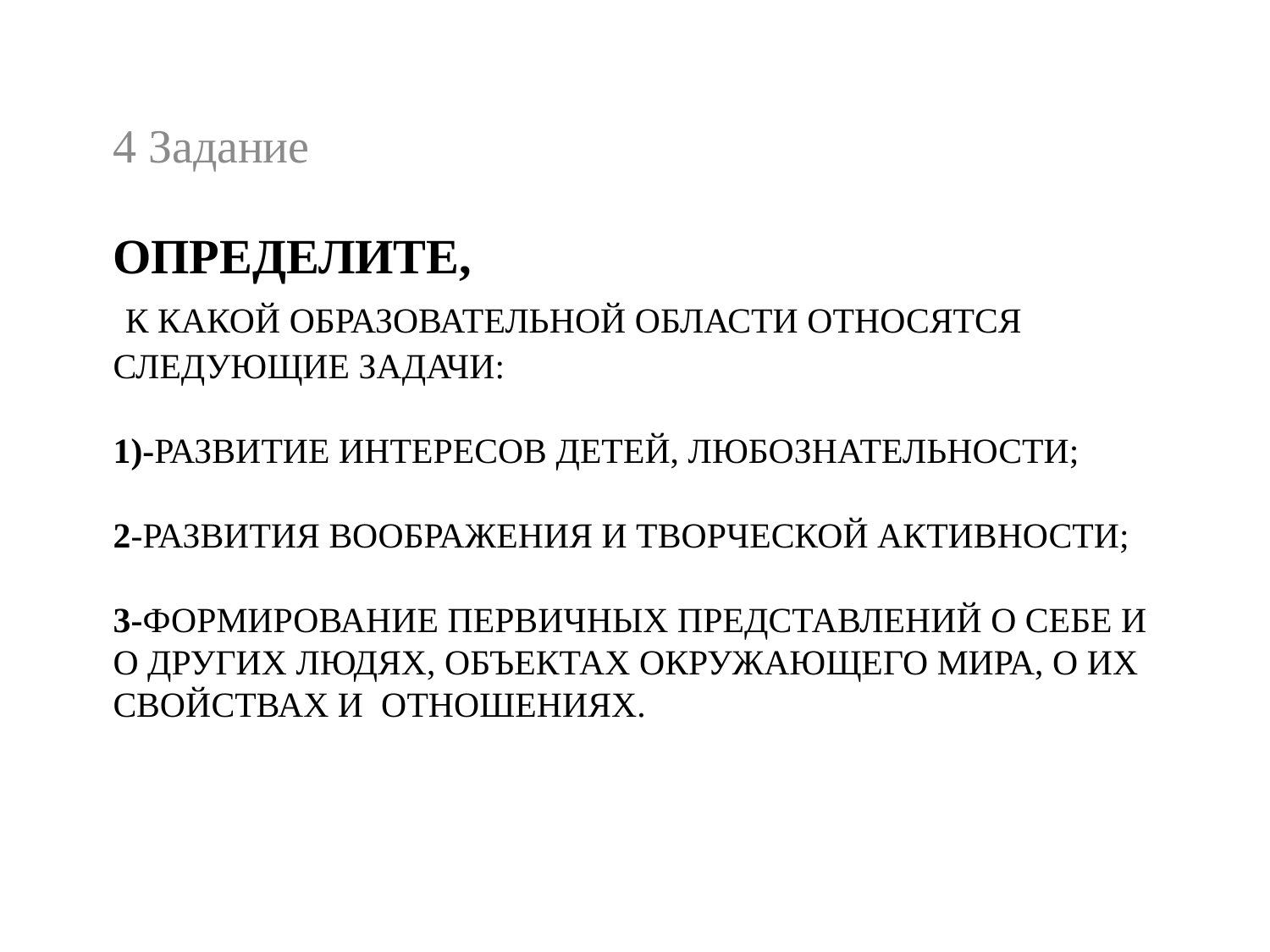

4 Задание
# Определите, к какой образовательной области относятся следующие задачи: 1)-развитие интересов детей, любознательности; 2-развития воображения и творческой активности; 3-формирование первичных представлений о себе и о других людях, объектах окружающего мира, о их свойствах и  отношениях.